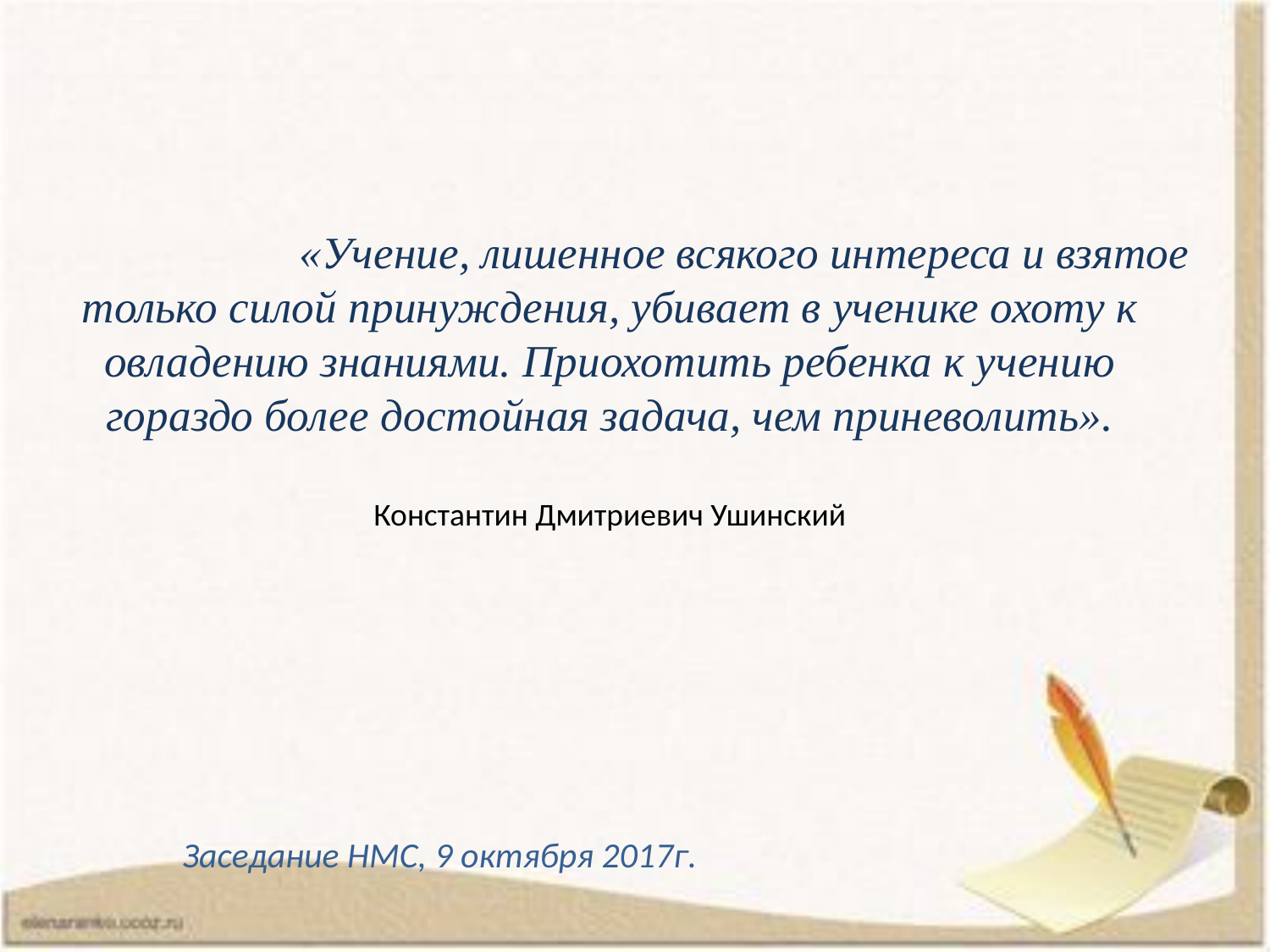

# «Учение, лишенное всякого интереса и взятое только силой принуждения, убивает в ученике охоту к овладению знаниями. Приохотить ребенка к учению гораздо более достойная задача, чем приневолить». Константин Дмитриевич Ушинский
Заседание НМС, 9 октября 2017г.